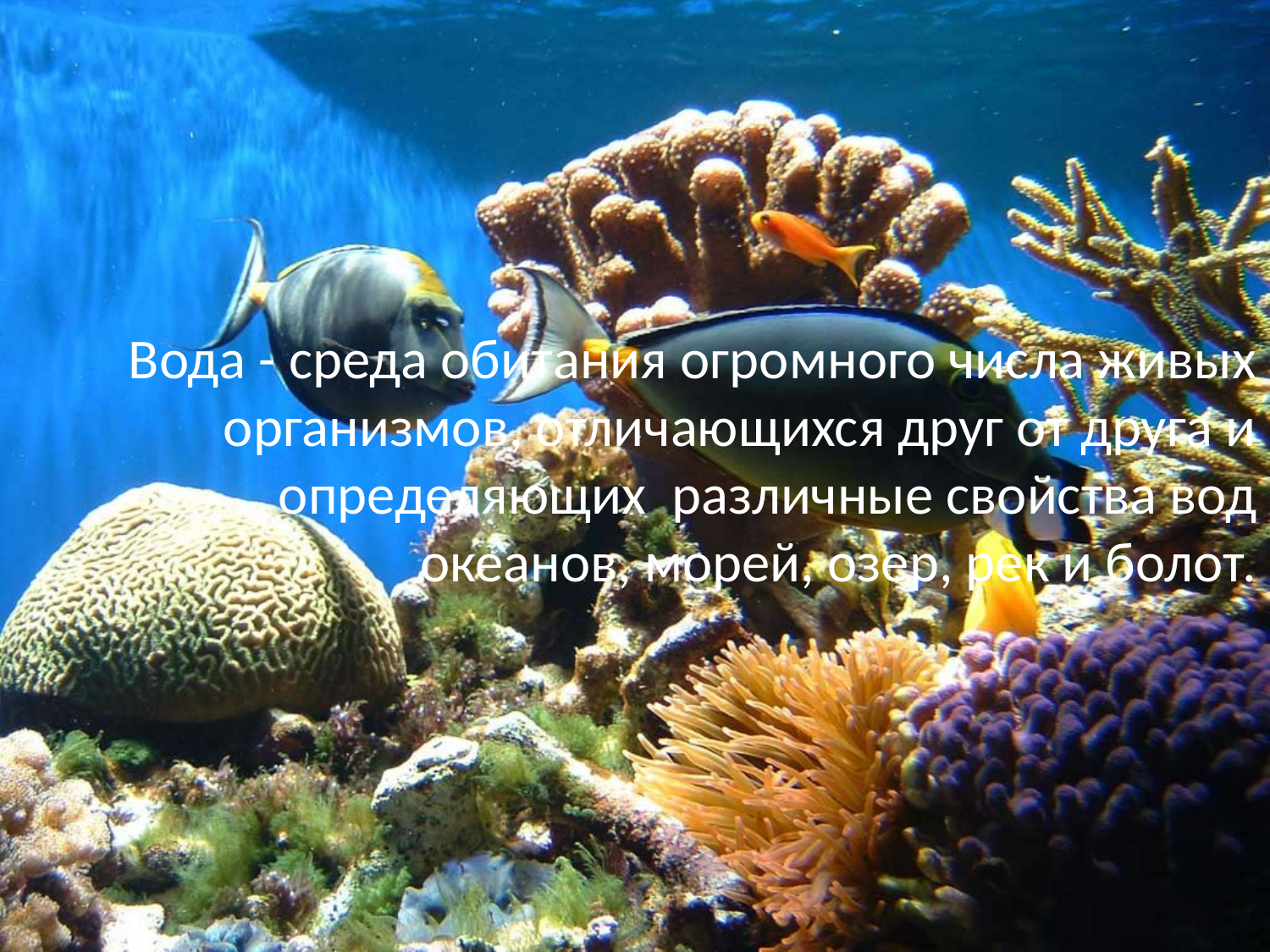

Вода - среда обитания огромного числа живых организмов, отличающихся друг от друга и определяющих  различные свойства вод океанов, морей, озер, рек и болот.